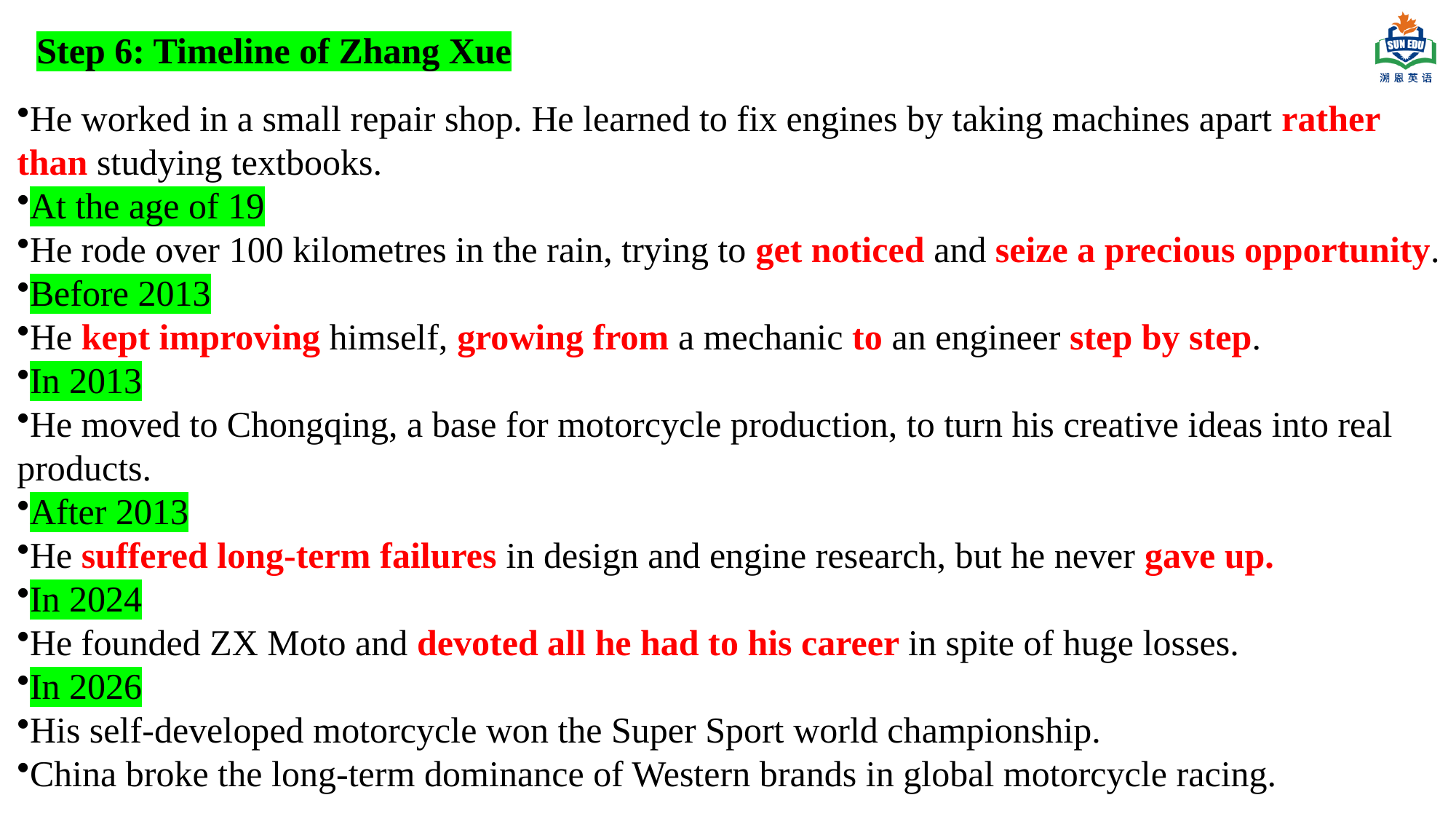

Step 6: Timeline of Zhang Xue
He worked in a small repair shop. He learned to fix engines by taking machines apart rather than studying textbooks.
At the age of 19
He rode over 100 kilometres in the rain, trying to get noticed and seize a precious opportunity.
Before 2013
He kept improving himself, growing from a mechanic to an engineer step by step.
In 2013
He moved to Chongqing, a base for motorcycle production, to turn his creative ideas into real products.
After 2013
He suffered long-term failures in design and engine research, but he never gave up.
In 2024
He founded ZX Moto and devoted all he had to his career in spite of huge losses.
In 2026
His self-developed motorcycle won the Super Sport world championship.
China broke the long-term dominance of Western brands in global motorcycle racing.